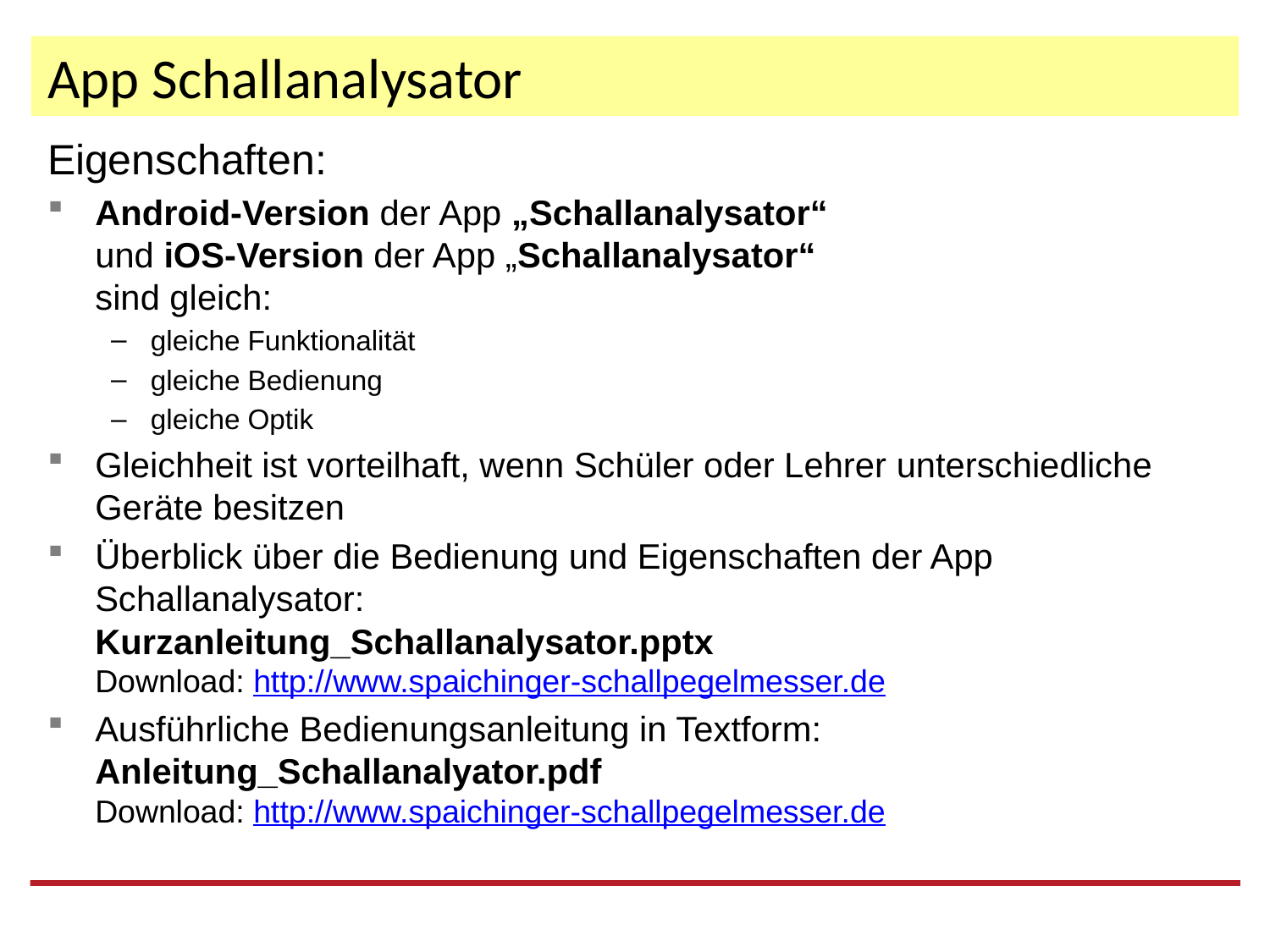

# App Schallanalysator
Eigenschaften:
Android-Version der App „Schallanalysator“
und iOS-Version der App „Schallanalysator“
sind gleich:
gleiche Funktionalität
gleiche Bedienung
gleiche Optik
Gleichheit ist vorteilhaft, wenn Schüler oder Lehrer unterschiedliche Geräte besitzen
Überblick über die Bedienung und Eigenschaften der App Schallanalysator:
Kurzanleitung_Schallanalysator.pptx
Download: http://www.spaichinger-schallpegelmesser.de
Ausführliche Bedienungsanleitung in Textform: Anleitung_Schallanalyator.pdf
Download: http://www.spaichinger-schallpegelmesser.de